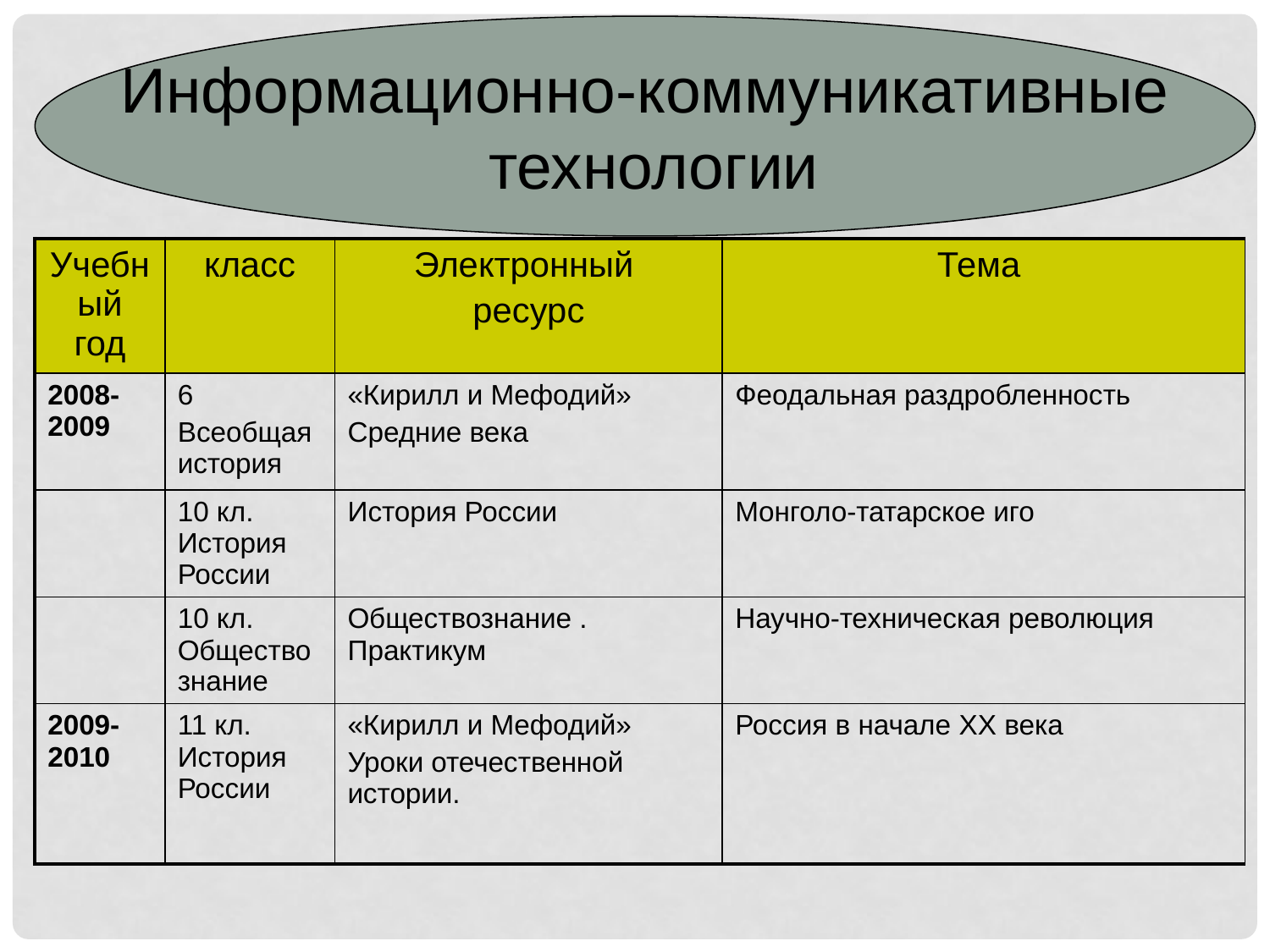

Информационно-коммуникативные
 технологии
| Учебный год | класс | Электронный ресурс | Тема |
| --- | --- | --- | --- |
| 2008-2009 | 6 Всеобщая история | «Кирилл и Мефодий» Средние века | Феодальная раздробленность |
|  | 10 кл. История России | История России | Монголо-татарское иго |
|  | 10 кл. Обществознание | Обществознание . Практикум | Научно-техническая революция |
| 2009-2010 | 11 кл. История России | «Кирилл и Мефодий» Уроки отечественной истории. | Россия в начале XX века |